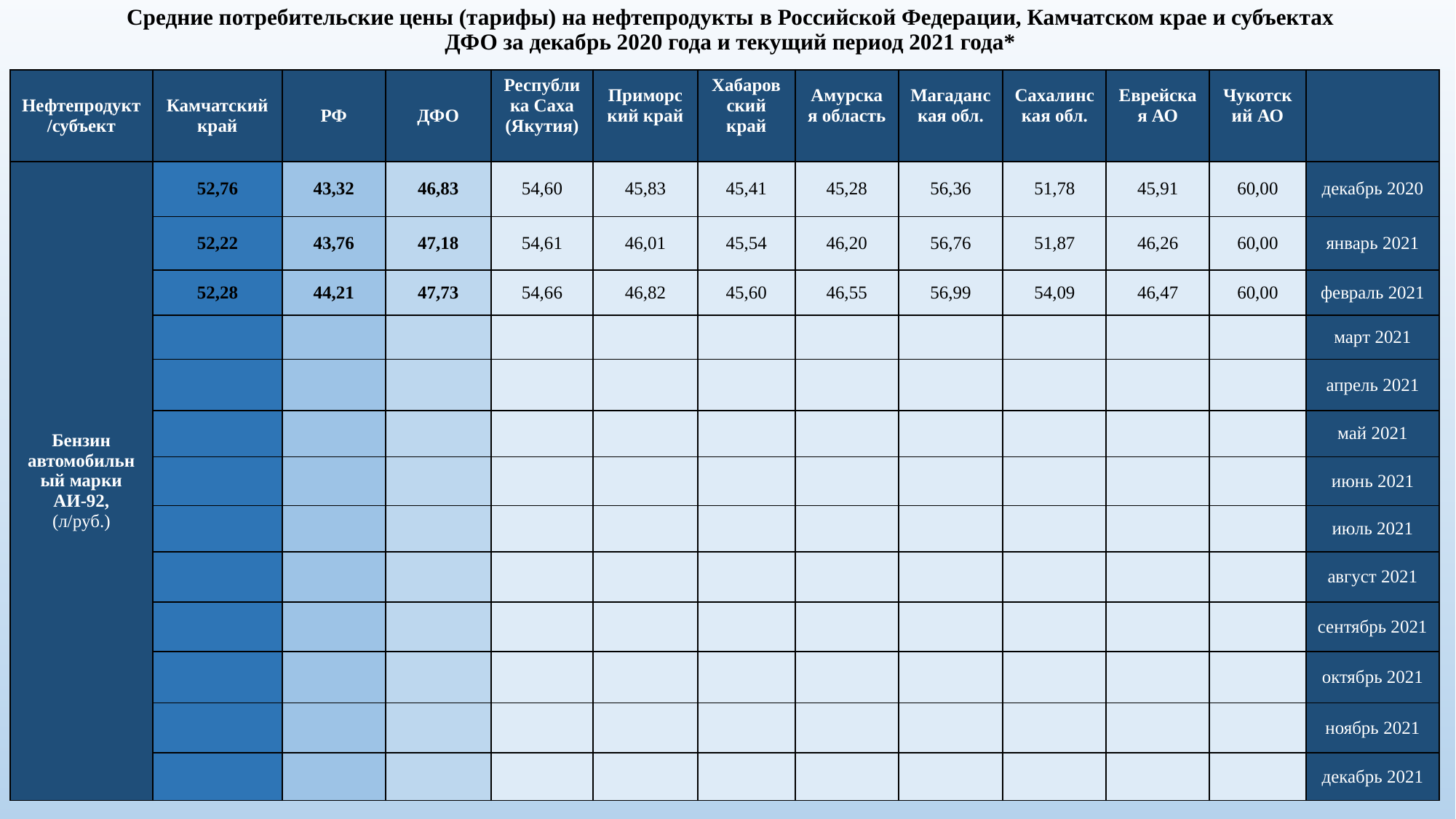

# Средние потребительские цены (тарифы) на нефтепродукты в Российской Федерации, Камчатском крае и субъектах ДФО за декабрь 2020 года и текущий период 2021 года*
| Нефтепродукт/субъект | Камчатский край | РФ | ДФО | Республика Саха (Якутия) | Приморский край | Хабаровский край | Амурская область | Магаданская обл. | Сахалинская обл. | Еврейская АО | Чукотский АО |  |
| --- | --- | --- | --- | --- | --- | --- | --- | --- | --- | --- | --- | --- |
| Бензин автомобильный марки АИ-92, (л/руб.) | 52,76 | 43,32 | 46,83 | 54,60 | 45,83 | 45,41 | 45,28 | 56,36 | 51,78 | 45,91 | 60,00 | декабрь 2020 |
|  | 52,22 | 43,76 | 47,18 | 54,61 | 46,01 | 45,54 | 46,20 | 56,76 | 51,87 | 46,26 | 60,00 | январь 2021 |
|  | 52,28 | 44,21 | 47,73 | 54,66 | 46,82 | 45,60 | 46,55 | 56,99 | 54,09 | 46,47 | 60,00 | февраль 2021 |
|  |  |  |  |  |  |  |  |  |  |  |  | март 2021 |
|  |  |  |  |  |  |  |  |  |  |  |  | апрель 2021 |
|  |  |  |  |  |  |  |  |  |  |  |  | май 2021 |
|  |  |  |  |  |  |  |  |  |  |  |  | июнь 2021 |
|  |  |  |  |  |  |  |  |  |  |  |  | июль 2021 |
|  |  |  |  |  |  |  |  |  |  |  |  | август 2021 |
|  |  |  |  |  |  |  |  |  |  |  |  | сентябрь 2021 |
|  |  |  |  |  |  |  |  |  |  |  |  | октябрь 2021 |
|  |  |  |  |  |  |  |  |  |  |  |  | ноябрь 2021 |
|  |  |  |  |  |  |  |  |  |  |  |  | декабрь 2021 |